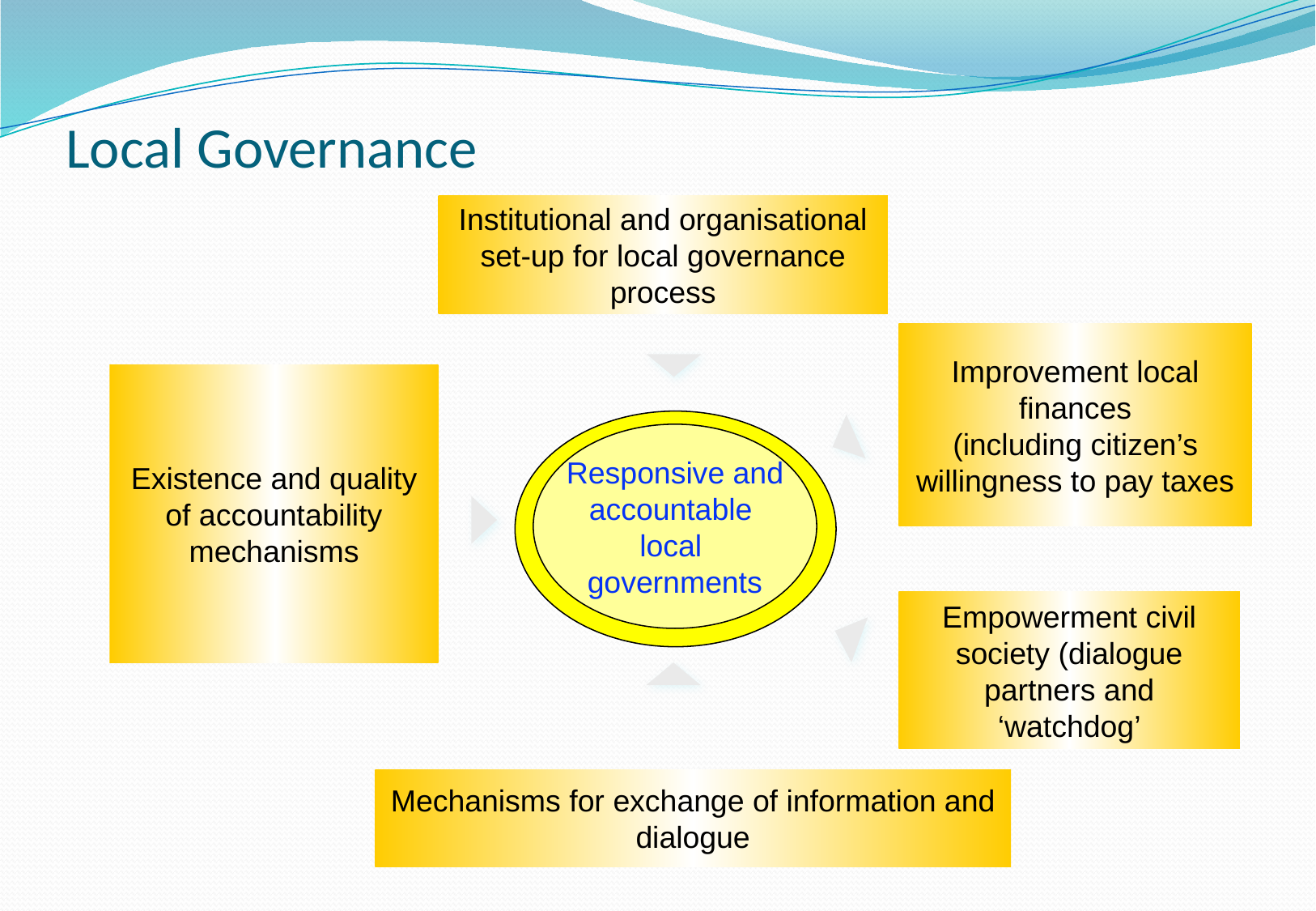

# Local Governance
Institutional and organisational set-up for local governance process
Improvement local finances
(including citizen’s willingness to pay taxes

Existence and quality of accountability mechanisms

Responsive and
accountable
local
governments

Empowerment civil society (dialogue partners and ‘watchdog’

Mechanisms for exchange of information and dialogue